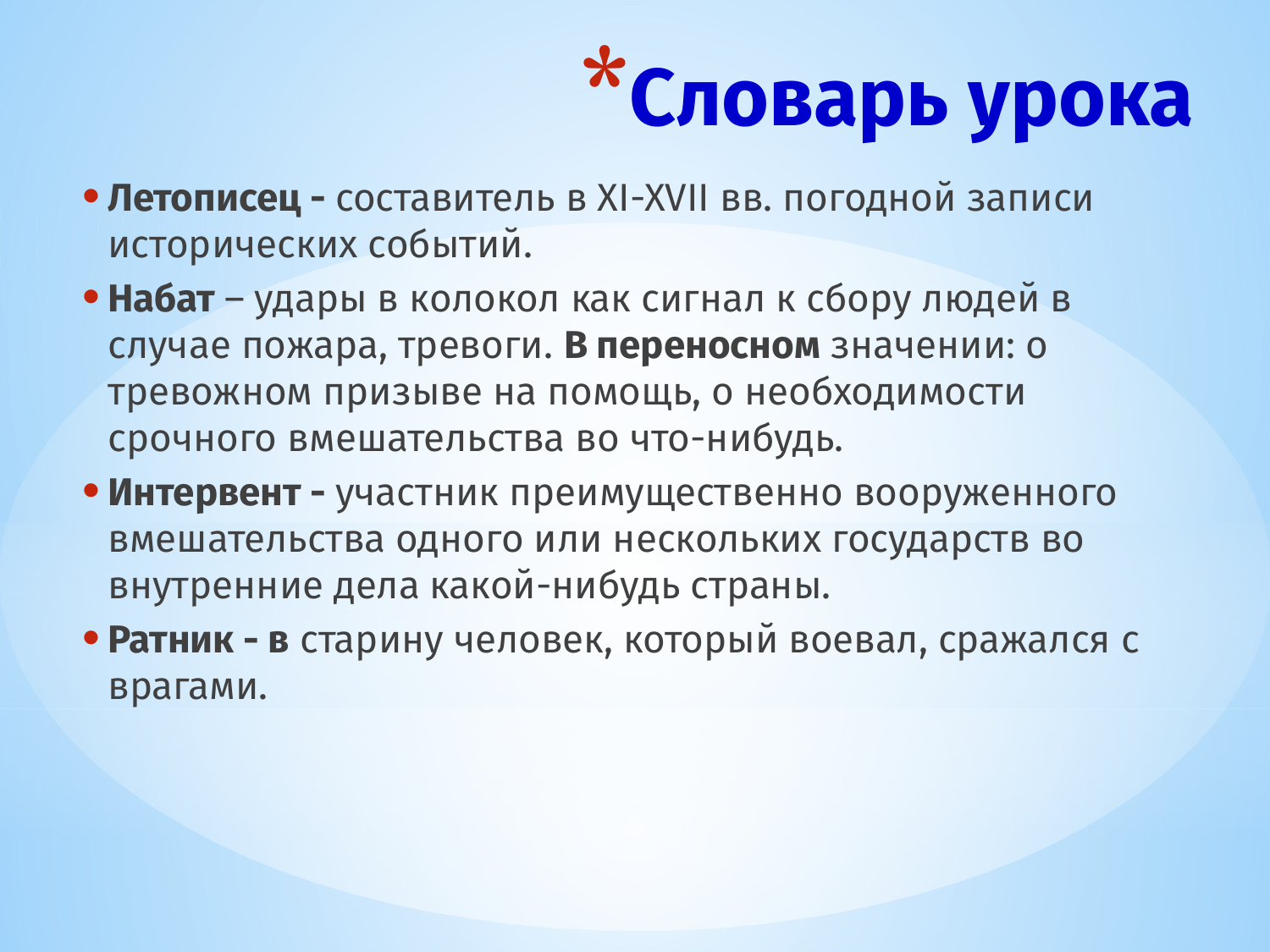

# Словарь урока
Летописец - составитель в XI-XVII вв. погодной записи исторических событий.
Набат – удары в колокол как сигнал к сбору людей в случае пожара, тревоги. В переносном значении: о тревожном призыве на помощь, о необходимости срочного вмешательства во что-нибудь.
Интервент - участник преимущественно вооруженного вмешательства одного или нескольких государств во внутренние дела какой-нибудь страны.
Ратник - в старину человек, который воевал, сражался с врагами.